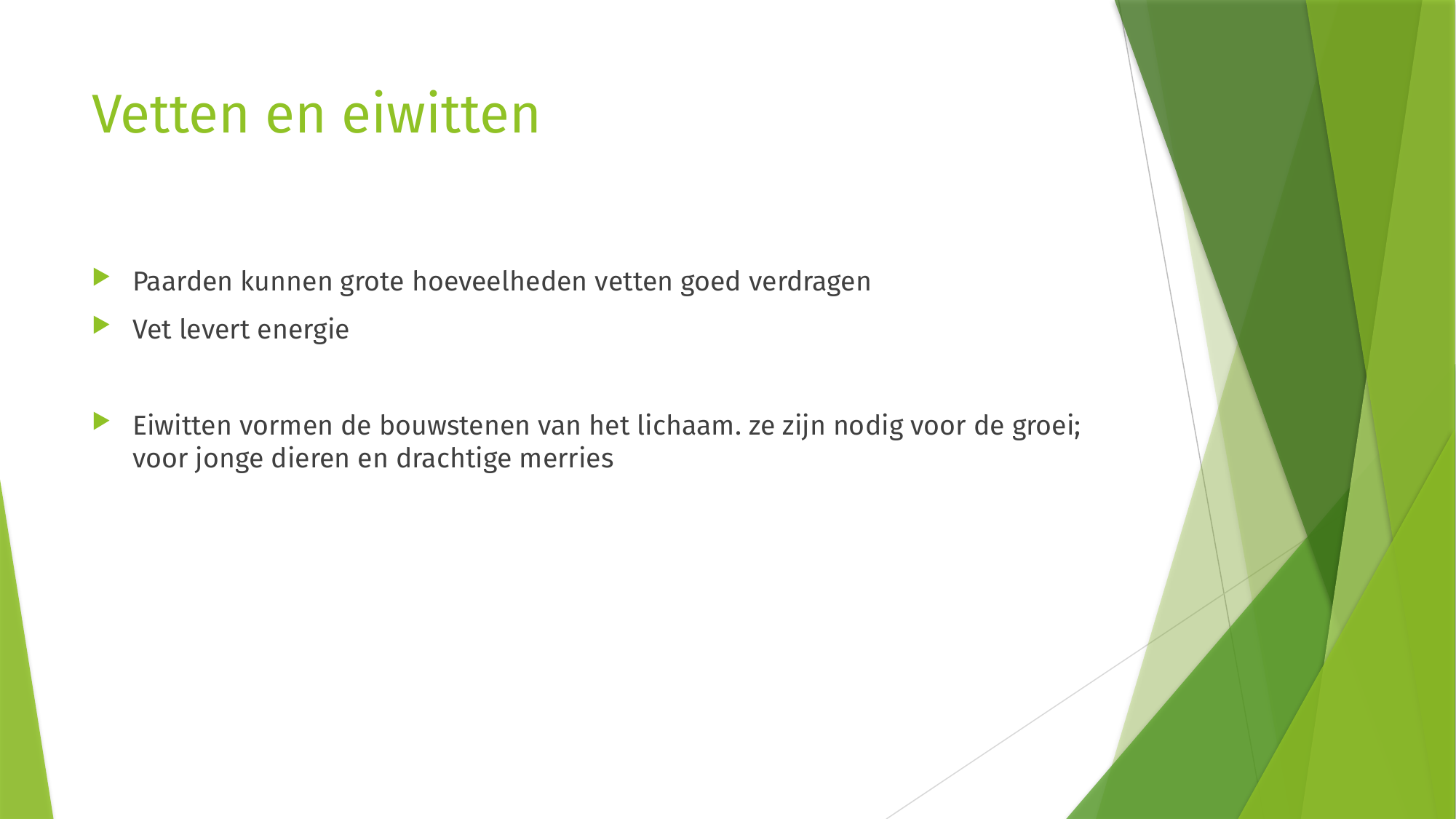

# Vetten en eiwitten
Paarden kunnen grote hoeveelheden vetten goed verdragen
Vet levert energie

Eiwitten vormen de bouwstenen van het lichaam. ze zijn nodig voor de groei; voor jonge dieren en drachtige merries